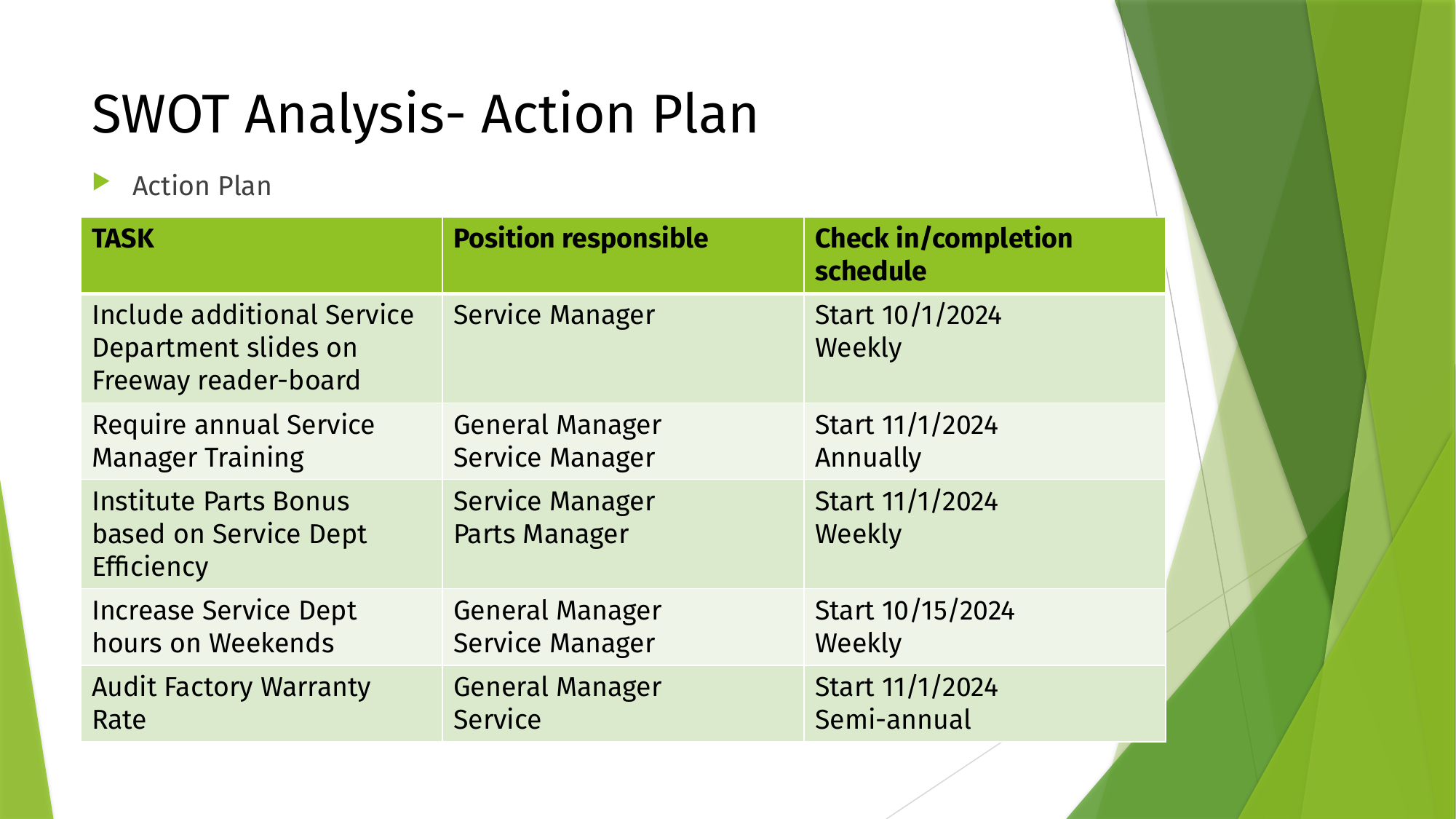

# SWOT Analysis- Action Plan
Action Plan

| TASK | Position responsible | Check in/completion schedule |
| --- | --- | --- |
| Include additional Service Department slides on Freeway reader-board | Service Manager | Start 10/1/2024 Weekly |
| Require annual Service Manager Training | General Manager Service Manager | Start 11/1/2024 Annually |
| Institute Parts Bonus based on Service Dept Efficiency | Service Manager Parts Manager | Start 11/1/2024 Weekly |
| Increase Service Dept hours on Weekends | General Manager Service Manager | Start 10/15/2024 Weekly |
| Audit Factory Warranty Rate | General Manager Service | Start 11/1/2024 Semi-annual |